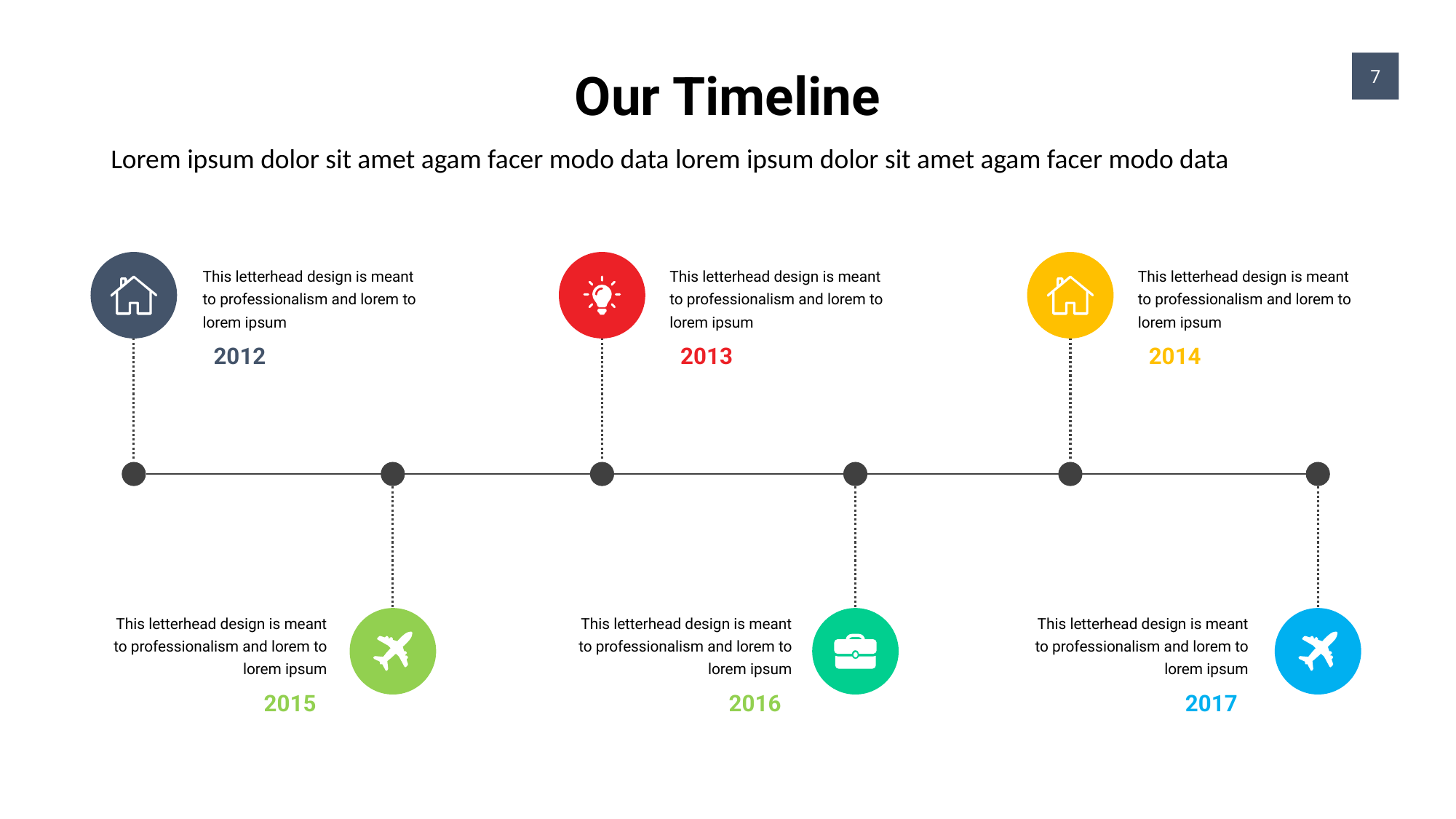

Our Timeline
7
Lorem ipsum dolor sit amet agam facer modo data lorem ipsum dolor sit amet agam facer modo data

This letterhead design is meant to professionalism and lorem to lorem ipsum
2012
This letterhead design is meant to professionalism and lorem to lorem ipsum
2013
This letterhead design is meant to professionalism and lorem to lorem ipsum
2014

This letterhead design is meant to professionalism and lorem to lorem ipsum
2015
This letterhead design is meant to professionalism and lorem to lorem ipsum
2016
This letterhead design is meant to professionalism and lorem to lorem ipsum
2017